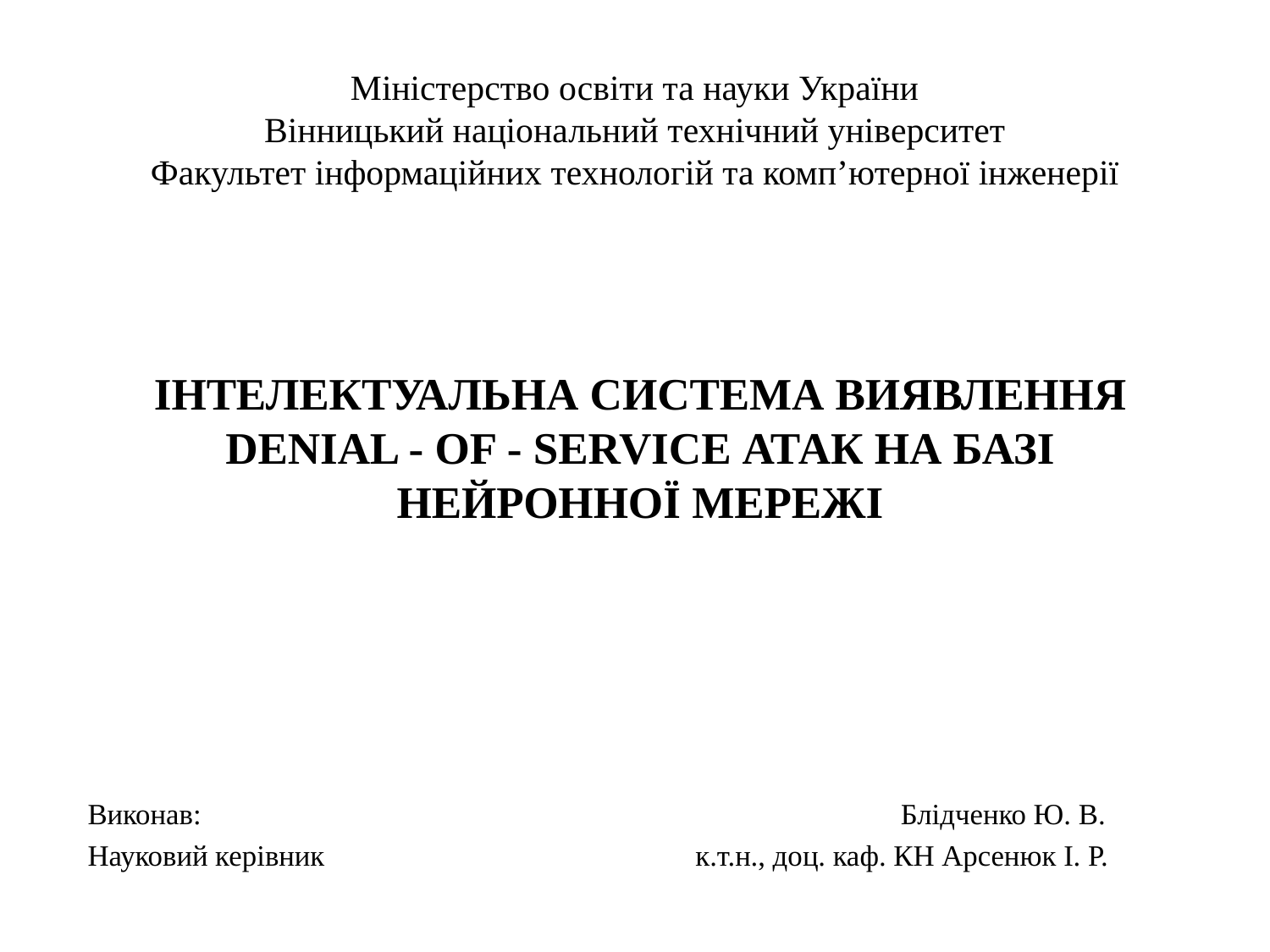

# Міністерство освіти та науки України Вінницький національний технічний університет Факультет інформаційних технологій та комп’ютерної інженерії

ІНТЕЛЕКТУАЛЬНА СИСТЕМА ВИЯВЛЕННЯ DENIAL - OF - SERVICE АТАК НА БАЗІ НЕЙРОННОЇ МЕРЕЖІ

Виконав:                                                                                               Блідченко Ю. В.
Науковий керівник                                                  к.т.н., доц. каф. КН Арсенюк І. Р.